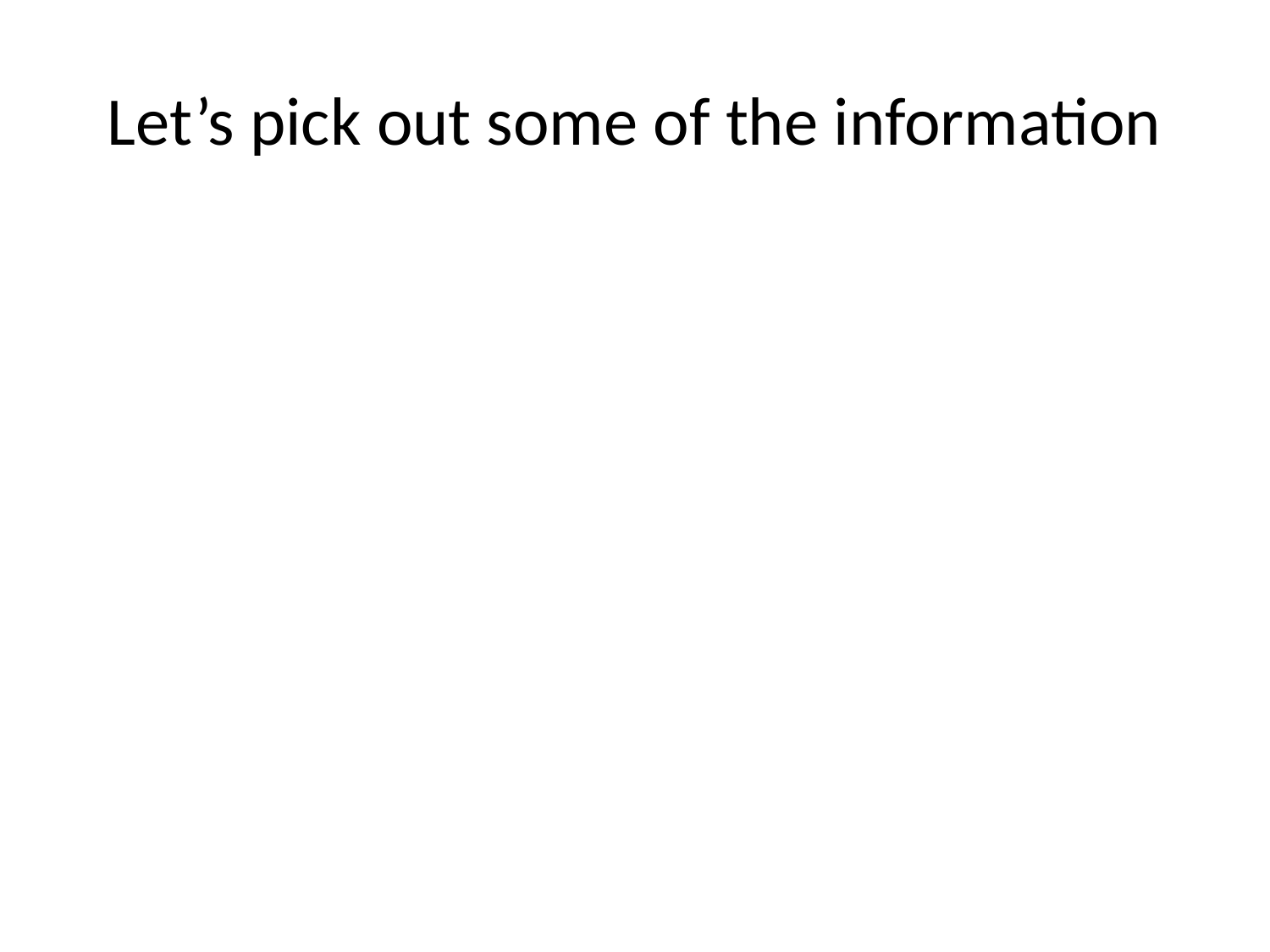

# Let’s pick out some of the information